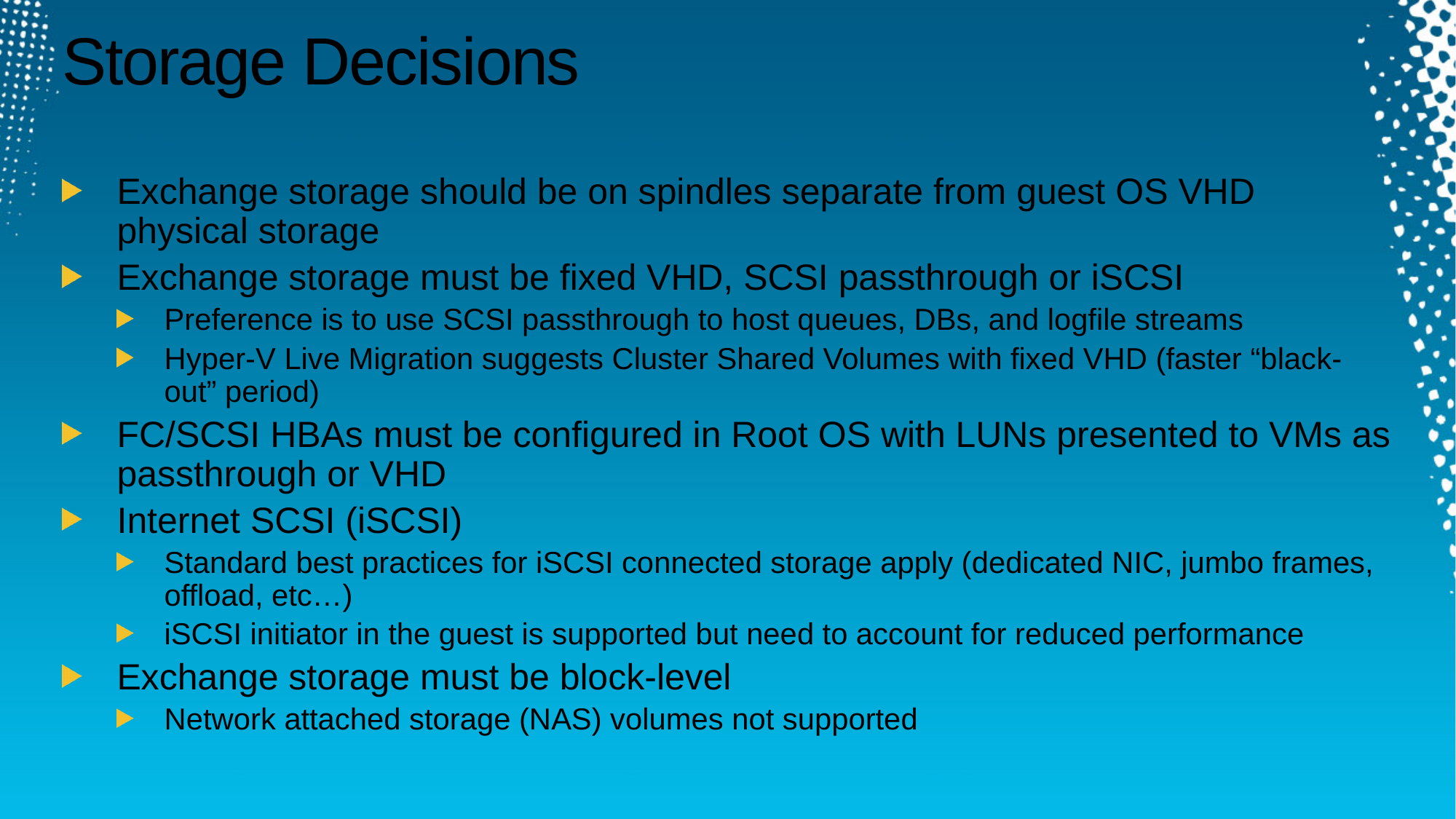

# Storage Decisions
Exchange storage should be on spindles separate from guest OS VHD physical storage
Exchange storage must be fixed VHD, SCSI passthrough or iSCSI
Preference is to use SCSI passthrough to host queues, DBs, and logfile streams
Hyper-V Live Migration suggests Cluster Shared Volumes with fixed VHD (faster “black-out” period)
FC/SCSI HBAs must be configured in Root OS with LUNs presented to VMs as passthrough or VHD
Internet SCSI (iSCSI)
Standard best practices for iSCSI connected storage apply (dedicated NIC, jumbo frames, offload, etc…)
iSCSI initiator in the guest is supported but need to account for reduced performance
Exchange storage must be block-level
Network attached storage (NAS) volumes not supported